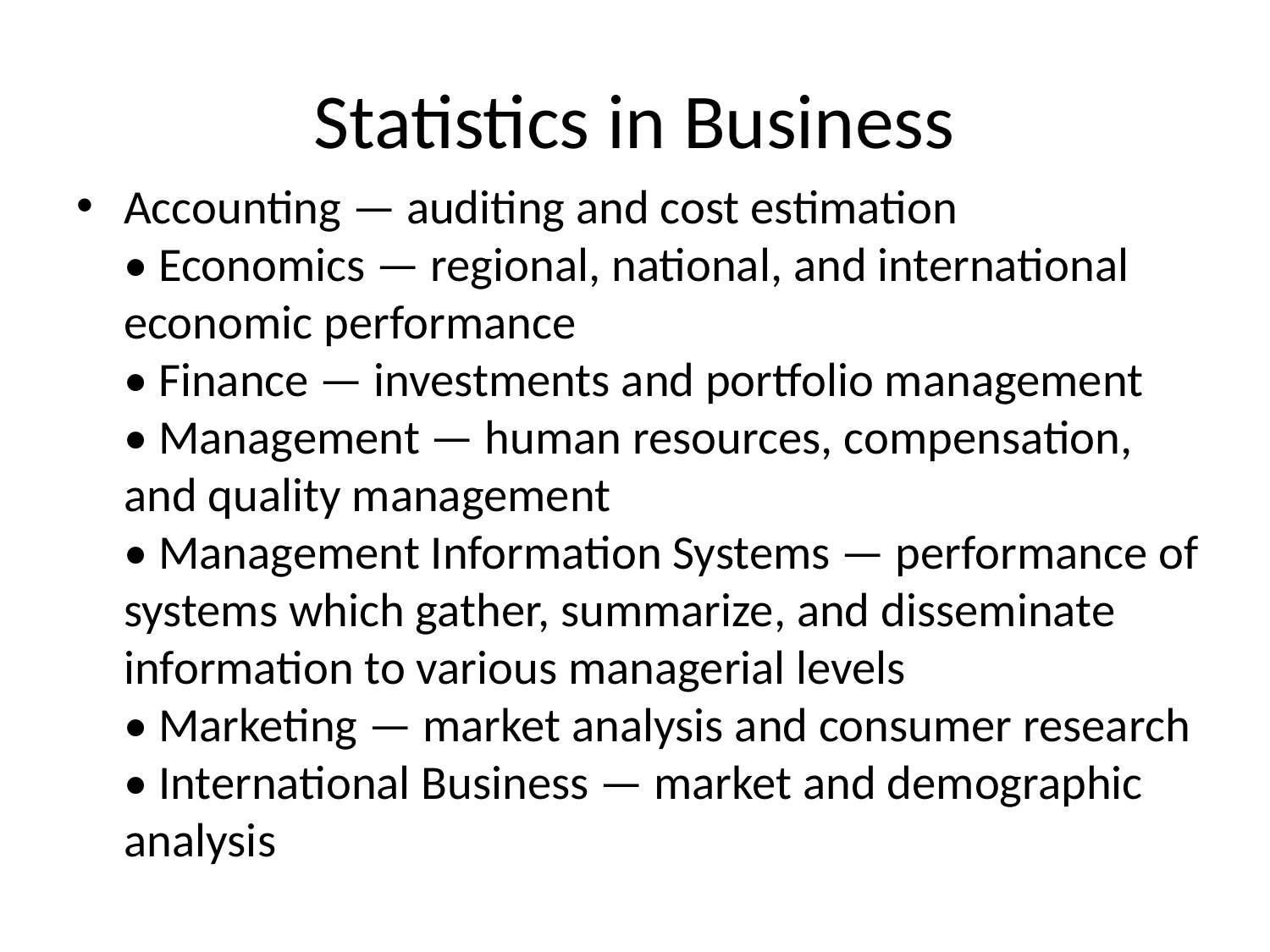

# Statistics in Business
Accounting — auditing and cost estimation
• Economics — regional, national, and international
economic performance
• Finance — investments and portfolio management
• Management — human resources, compensation, and quality management
• Management Information Systems — performance of
systems which gather, summarize, and disseminate
information to various managerial levels
• Marketing — market analysis and consumer research
• International Business — market and demographic
analysis